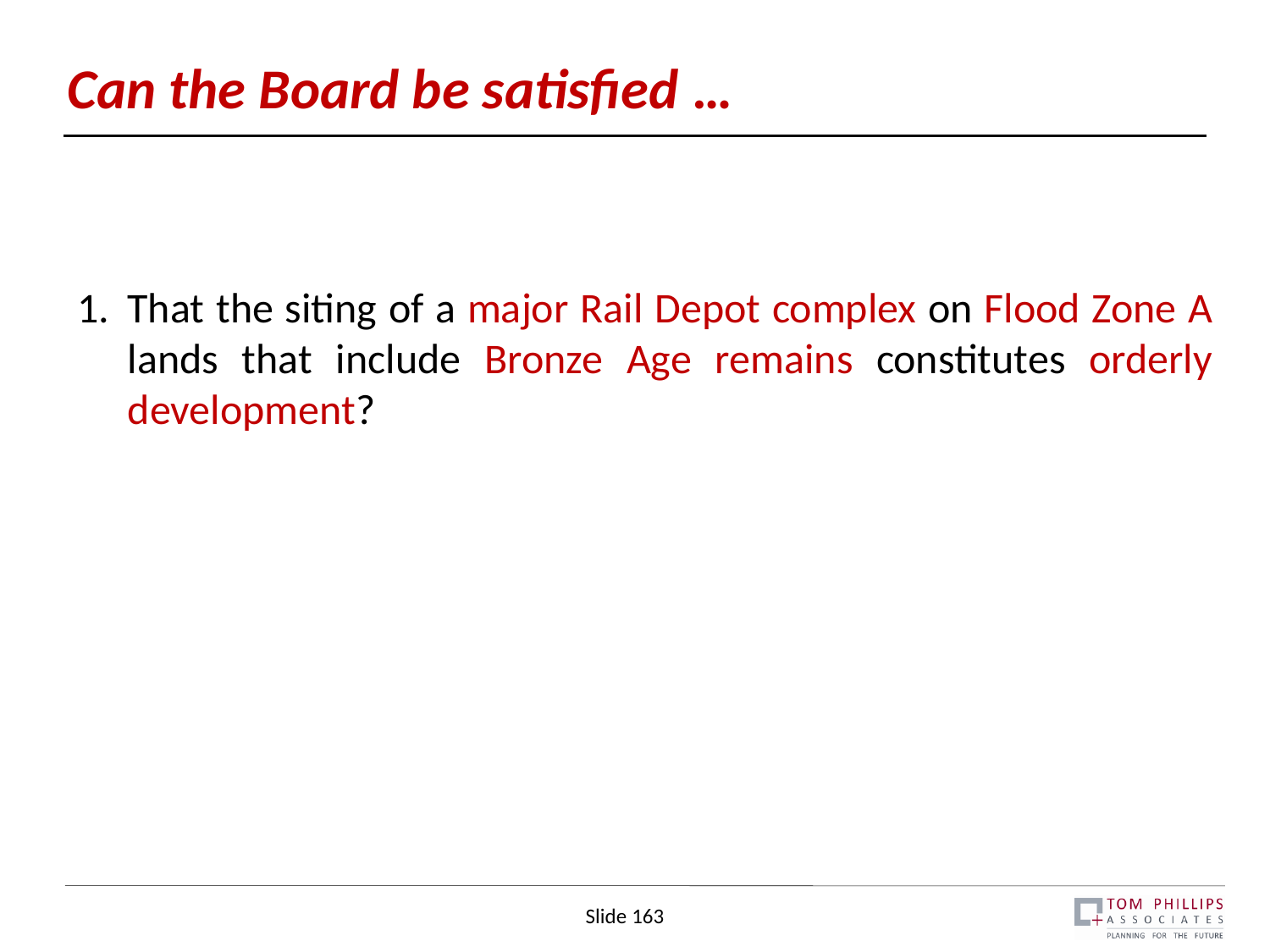

# Can the Board be satisfied …
1.	That the siting of a major Rail Depot complex on Flood Zone A lands that include Bronze Age remains constitutes orderly development?